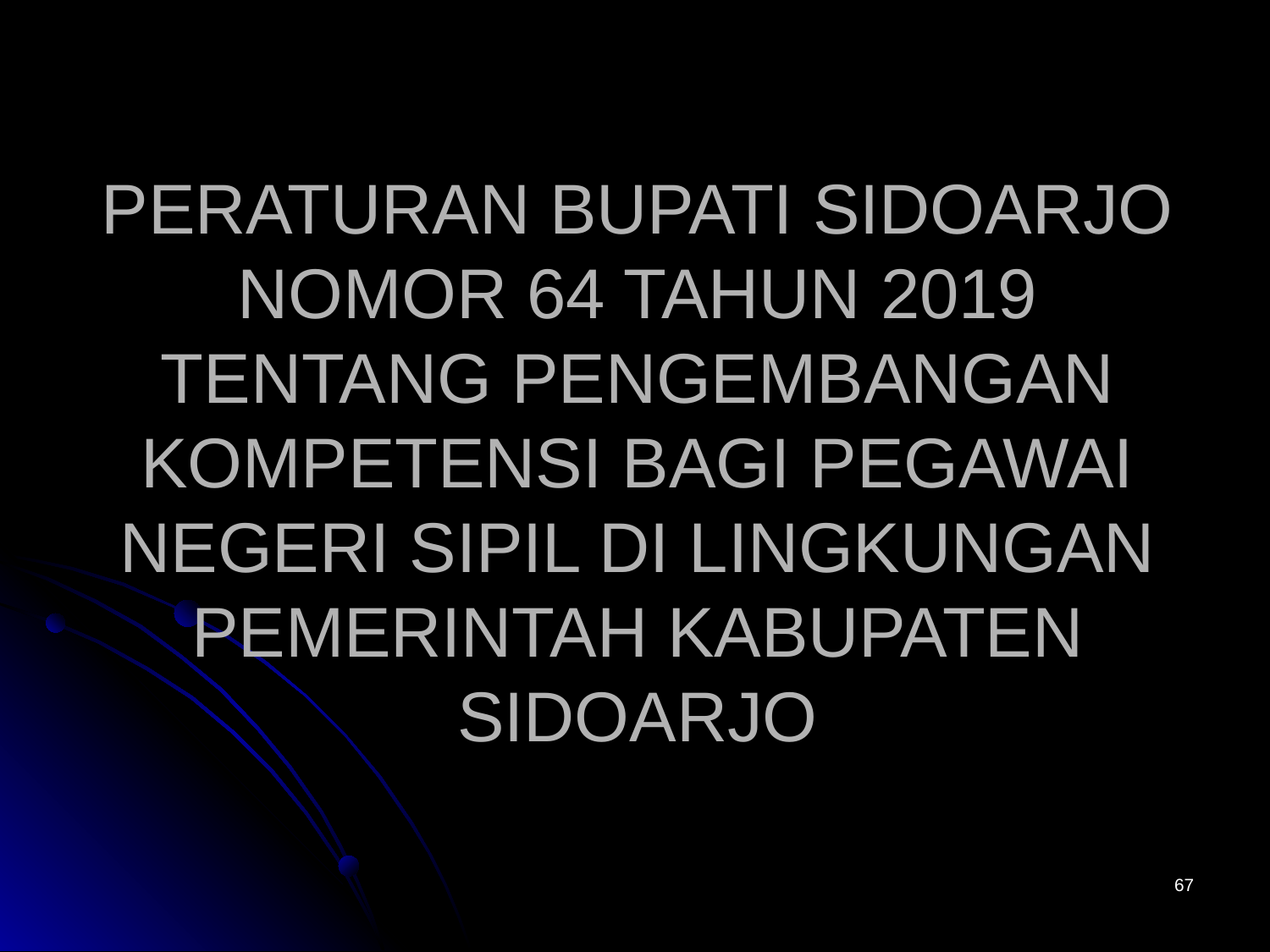

# PERATURAN BUPATI SIDOARJO NOMOR 64 TAHUN 2019 TENTANG PENGEMBANGAN KOMPETENSI BAGI PEGAWAI NEGERI SIPIL DI LINGKUNGAN PEMERINTAH KABUPATEN SIDOARJO
67